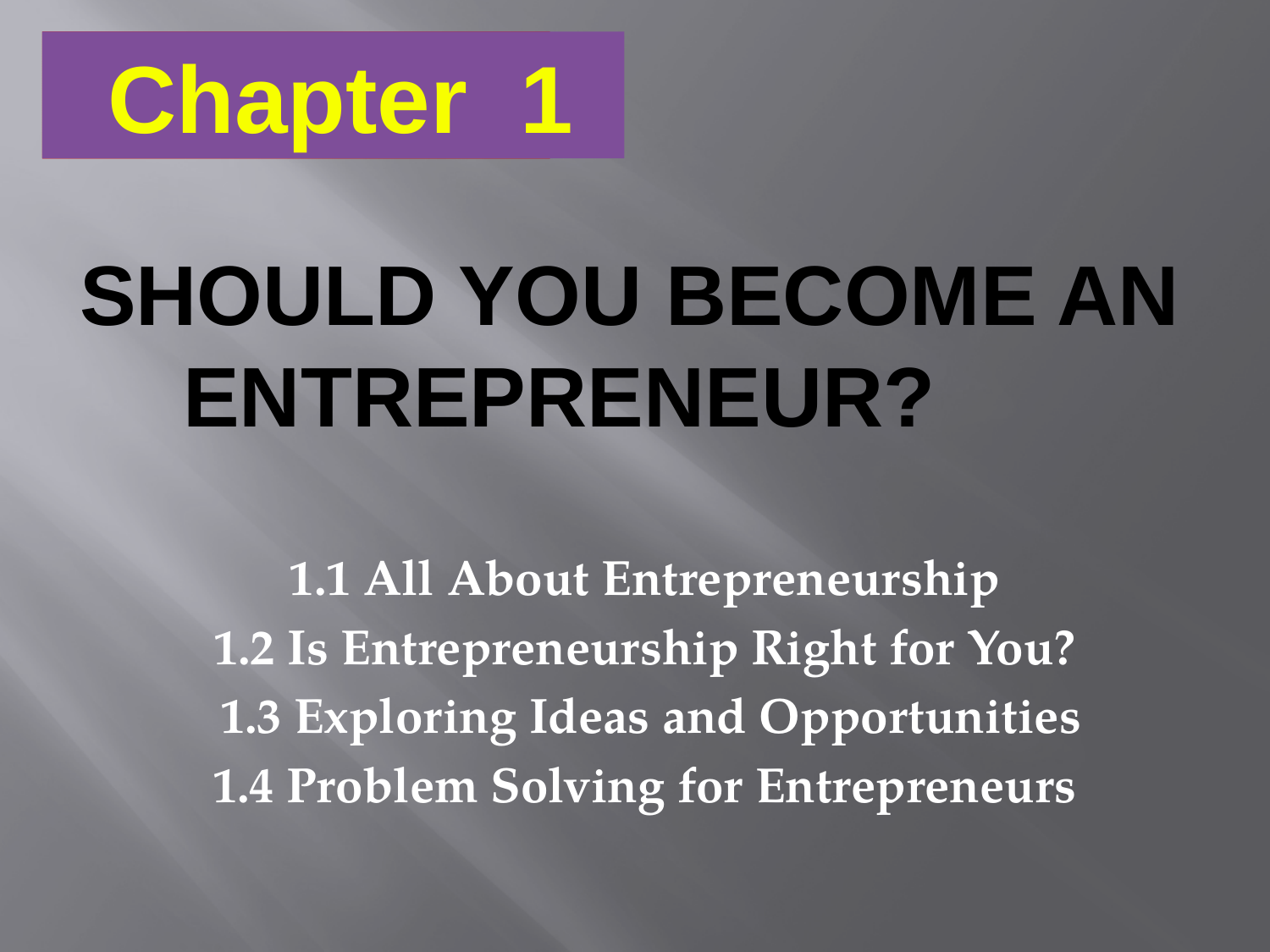

Chapter  1
# Should You Become an Entrepreneur?
1.1 All About Entrepreneurship
1.2 Is Entrepreneurship Right for You?
1.3 Exploring Ideas and Opportunities
1.4 Problem Solving for Entrepreneurs